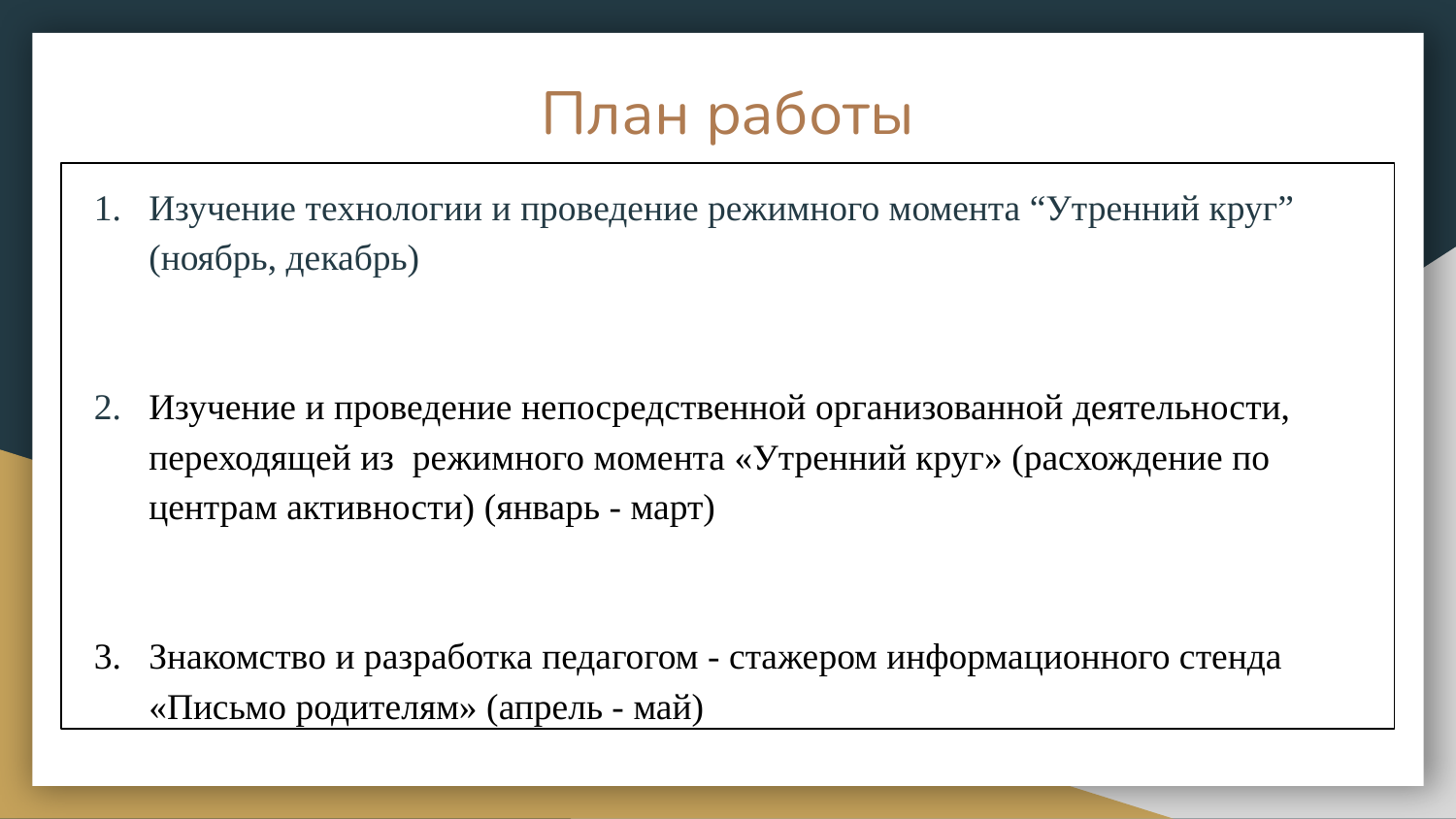

# План работы
Изучение технологии и проведение режимного момента “Утренний круг” (ноябрь, декабрь)

Изучение и проведение непосредственной организованной деятельности, переходящей из  режимного момента «Утренний круг» (расхождение по центрам активности) (январь - март)

Знакомство и разработка педагогом - стажером информационного стенда «Письмо родителям» (апрель - май)